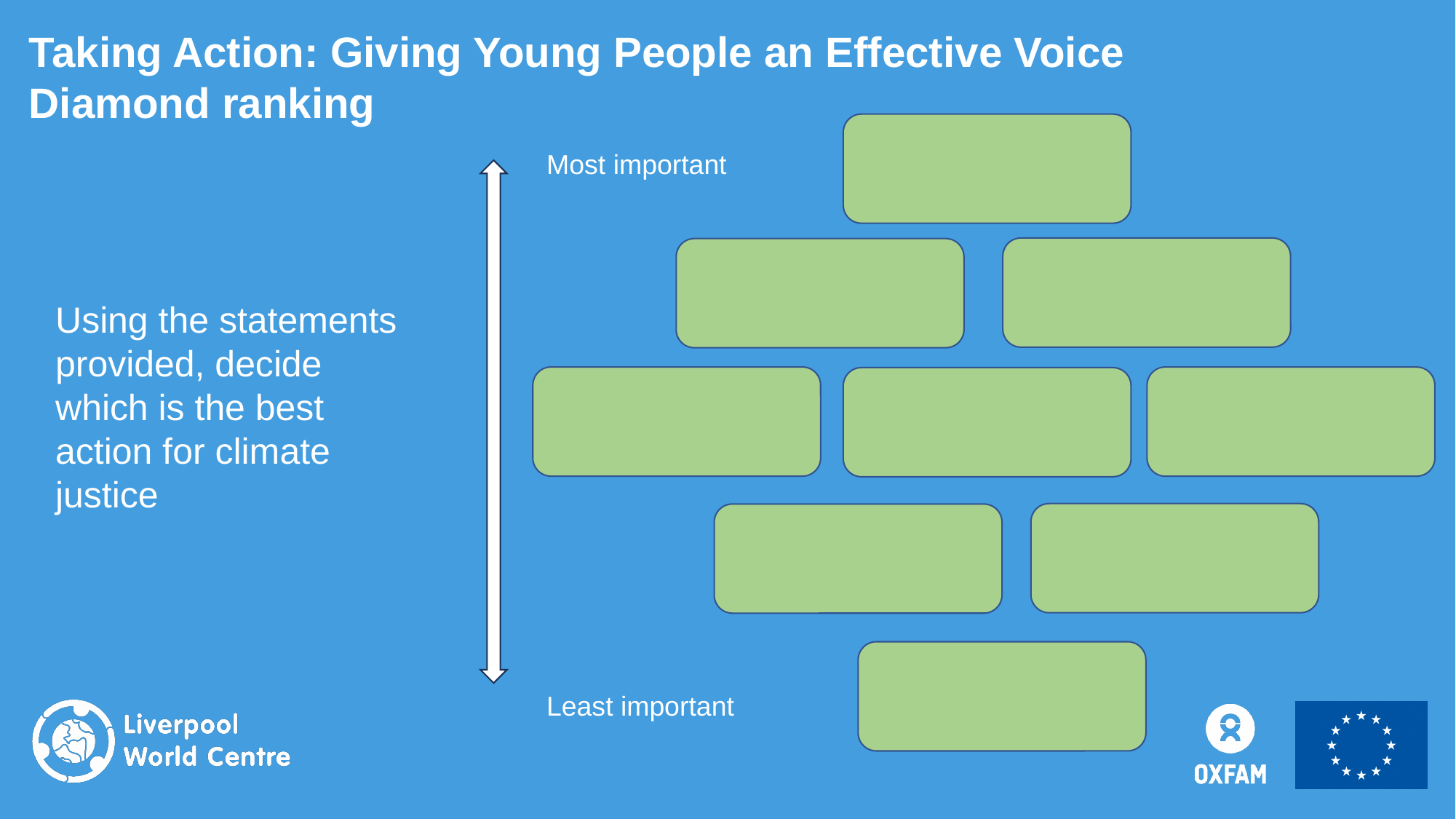

Taking Action: Giving Young People an Effective Voice
Diamond ranking

Most important

Least important

Using the statements provided, decide which is the best action for climate justice